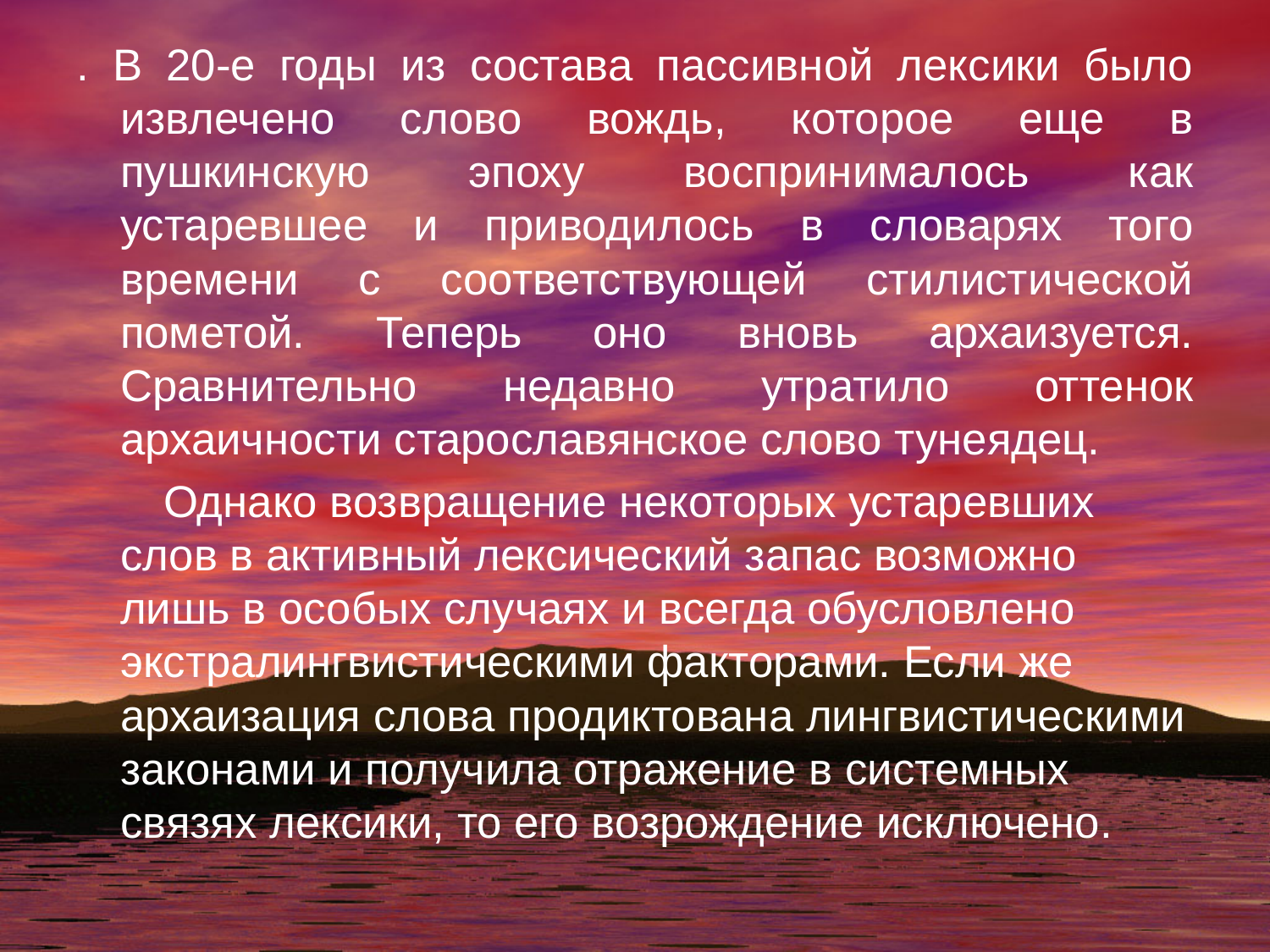

. В 20-е годы из состава пассивной лексики было извлечено слово вождь, которое еще в пушкинскую эпоху воспринималось как устаревшее и приводилось в словарях того времени с соответствующей стилистической пометой. Теперь оно вновь архаизуется. Сравнительно недавно утратило оттенок архаичности старославянское слово тунеядец.
       Однако возвращение некоторых устаревших слов в активный лексический запас возможно лишь в особых случаях и всегда обусловлено экстралингвистическими факторами. Если же архаизация слова продиктована лингвистическими законами и получила отражение в системных связях лексики, то его возрождение исключено.